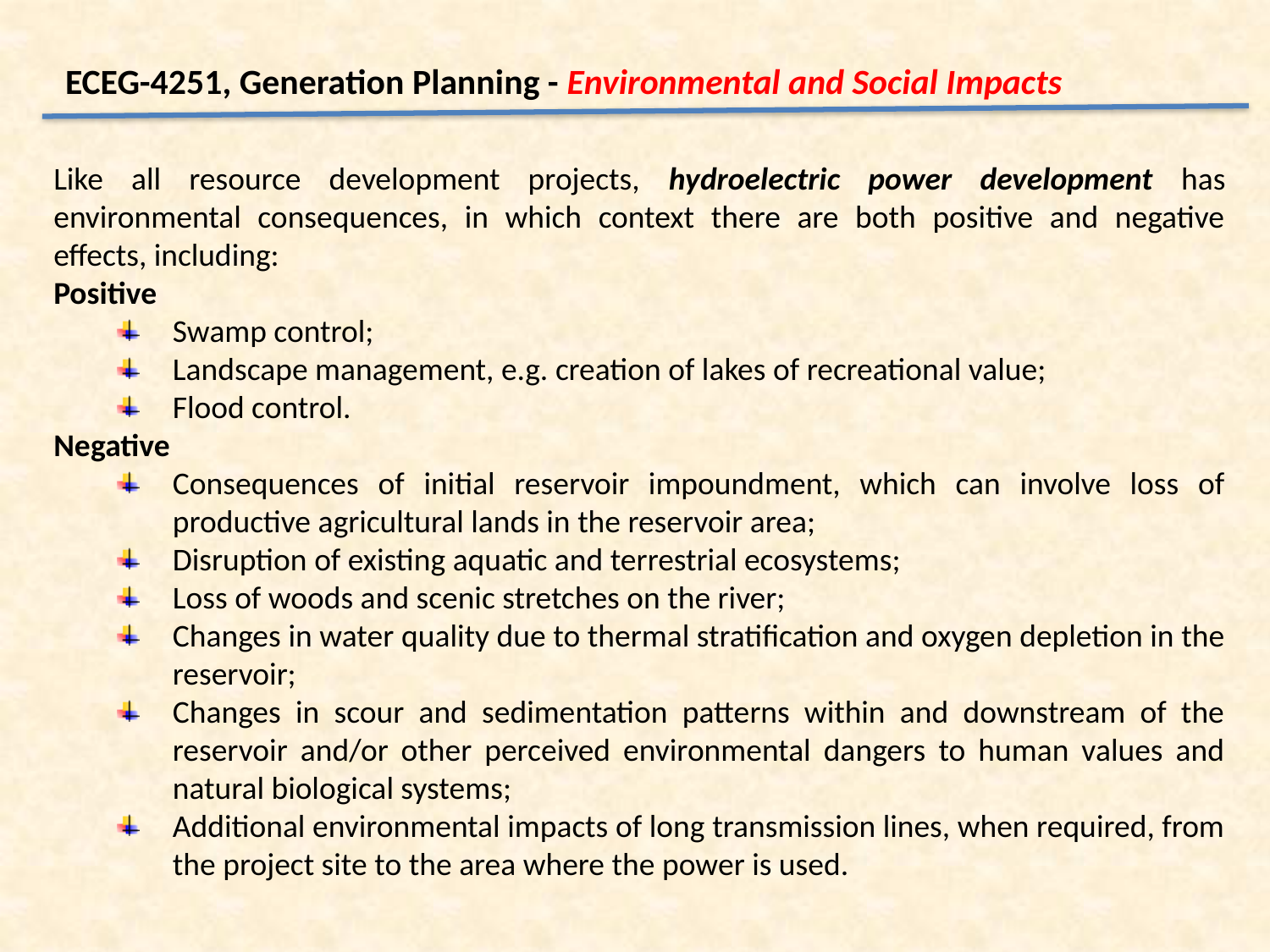

ECEG-4251, Generation Planning - Environmental and Social Impacts
Like all resource development projects, hydroelectric power development has environmental consequences, in which context there are both positive and negative effects, including:
Positive
Swamp control;
Landscape management, e.g. creation of lakes of recreational value;
Flood control.
Negative
Consequences of initial reservoir impoundment, which can involve loss of productive agricultural lands in the reservoir area;
Disruption of existing aquatic and terrestrial ecosystems;
Loss of woods and scenic stretches on the river;
Changes in water quality due to thermal stratification and oxygen depletion in the reservoir;
Changes in scour and sedimentation patterns within and downstream of the reservoir and/or other perceived environmental dangers to human values and natural biological systems;
Additional environmental impacts of long transmission lines, when required, from the project site to the area where the power is used.